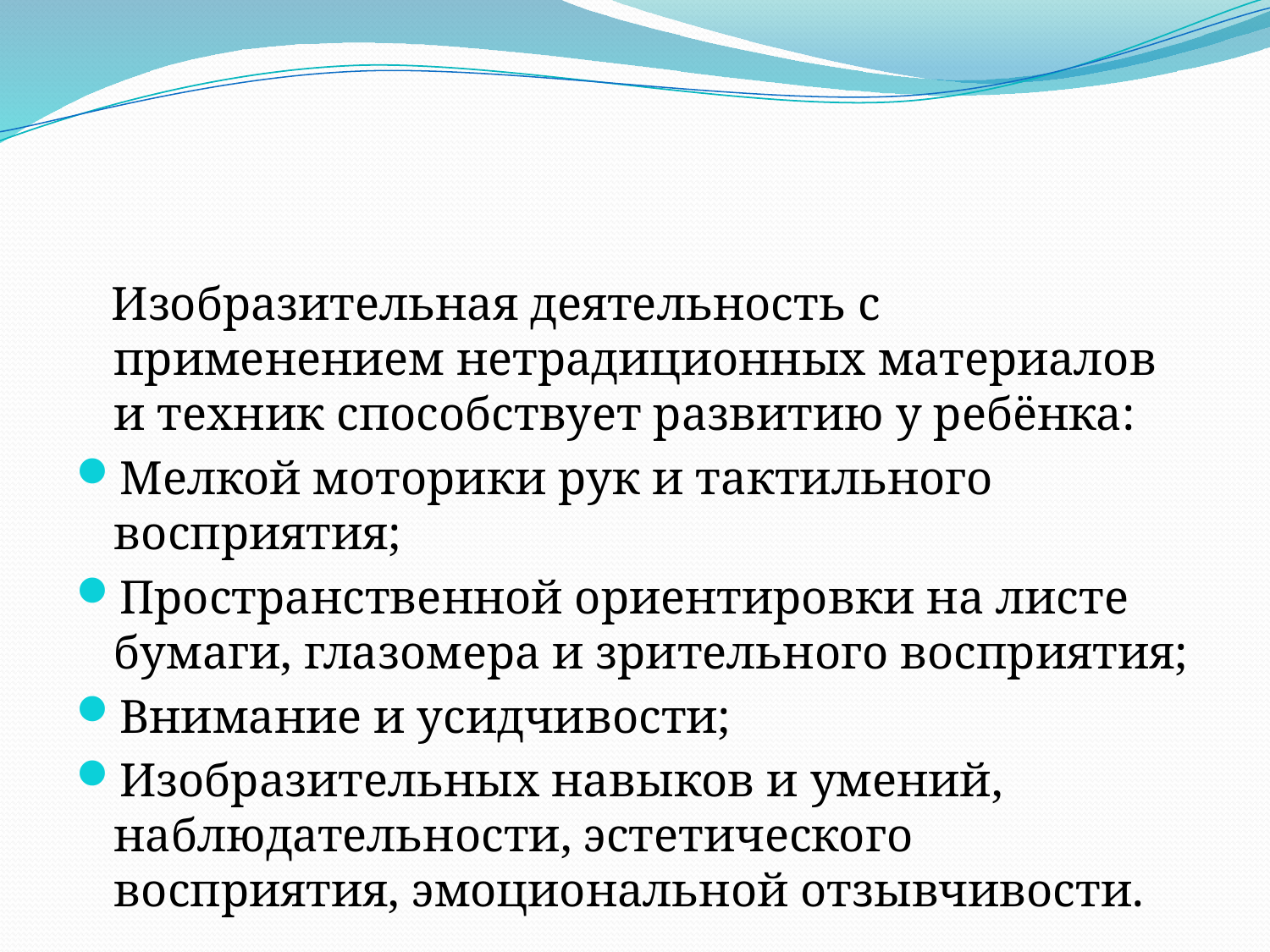

#
   Изобразительная деятельность с применением нетрадиционных материалов и техник способствует развитию у ребёнка:
Мелкой моторики рук и тактильного восприятия;
Пространственной ориентировки на листе бумаги, глазомера и зрительного восприятия;
Внимание и усидчивости;
Изобразительных навыков и умений, наблюдательности, эстетического восприятия, эмоциональной отзывчивости.